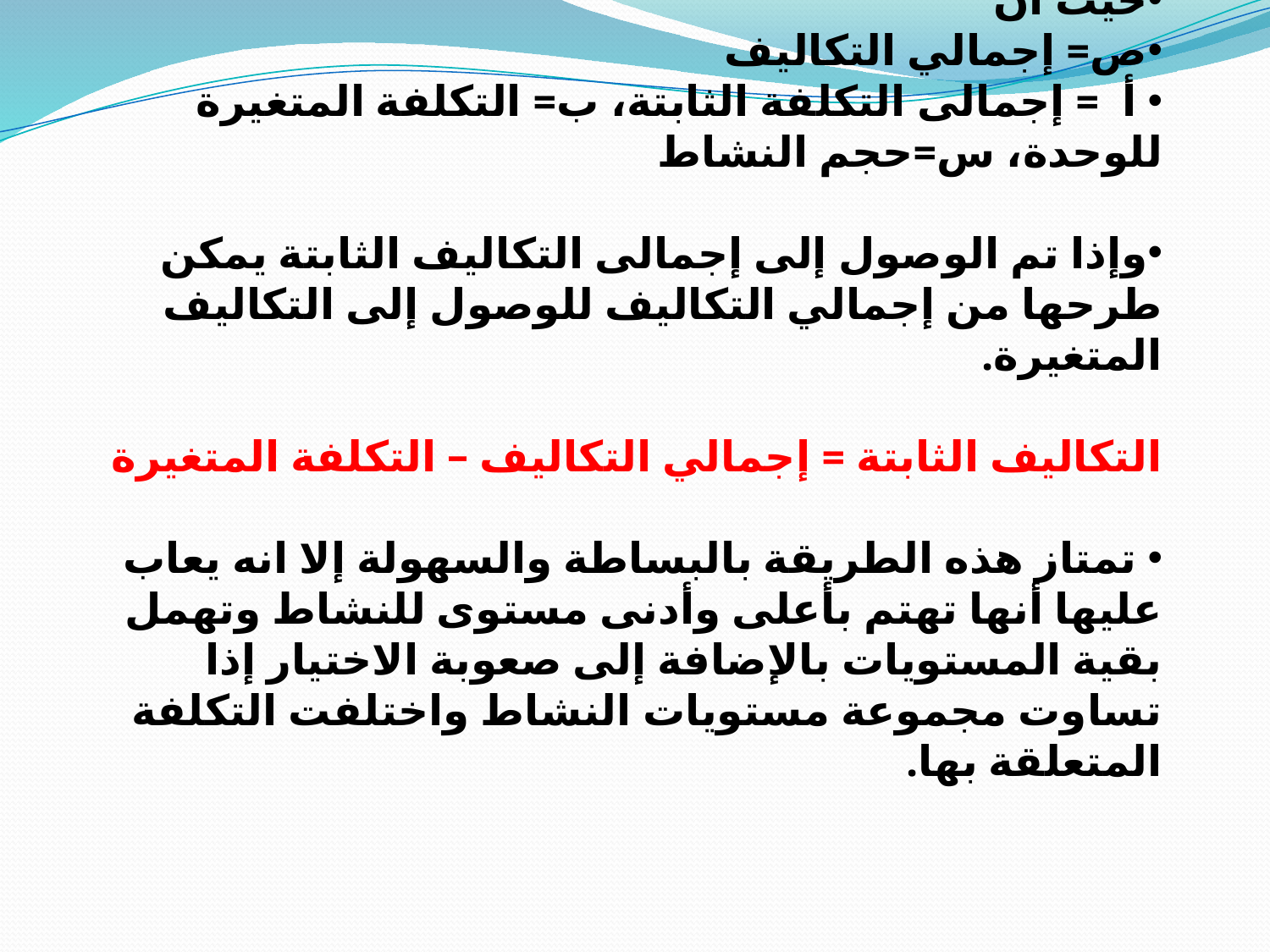

حيث أن
ص= إجمالي التكاليف
 أ  = إجمالى التكلفة الثابتة، ب= التكلفة المتغيرة للوحدة، س=حجم النشاط

وإذا تم الوصول إلى إجمالى التكاليف الثابتة يمكن طرحها من إجمالي التكاليف للوصول إلى التكاليف المتغيرة.

التكاليف الثابتة = إجمالي التكاليف – التكلفة المتغيرة

 تمتاز هذه الطريقة بالبساطة والسهولة إلا انه يعاب عليها أنها تهتم بأعلى وأدنى مستوى للنشاط وتهمل بقية المستويات بالإضافة إلى صعوبة الاختيار إذا تساوت مجموعة مستويات النشاط واختلفت التكلفة المتعلقة بها.